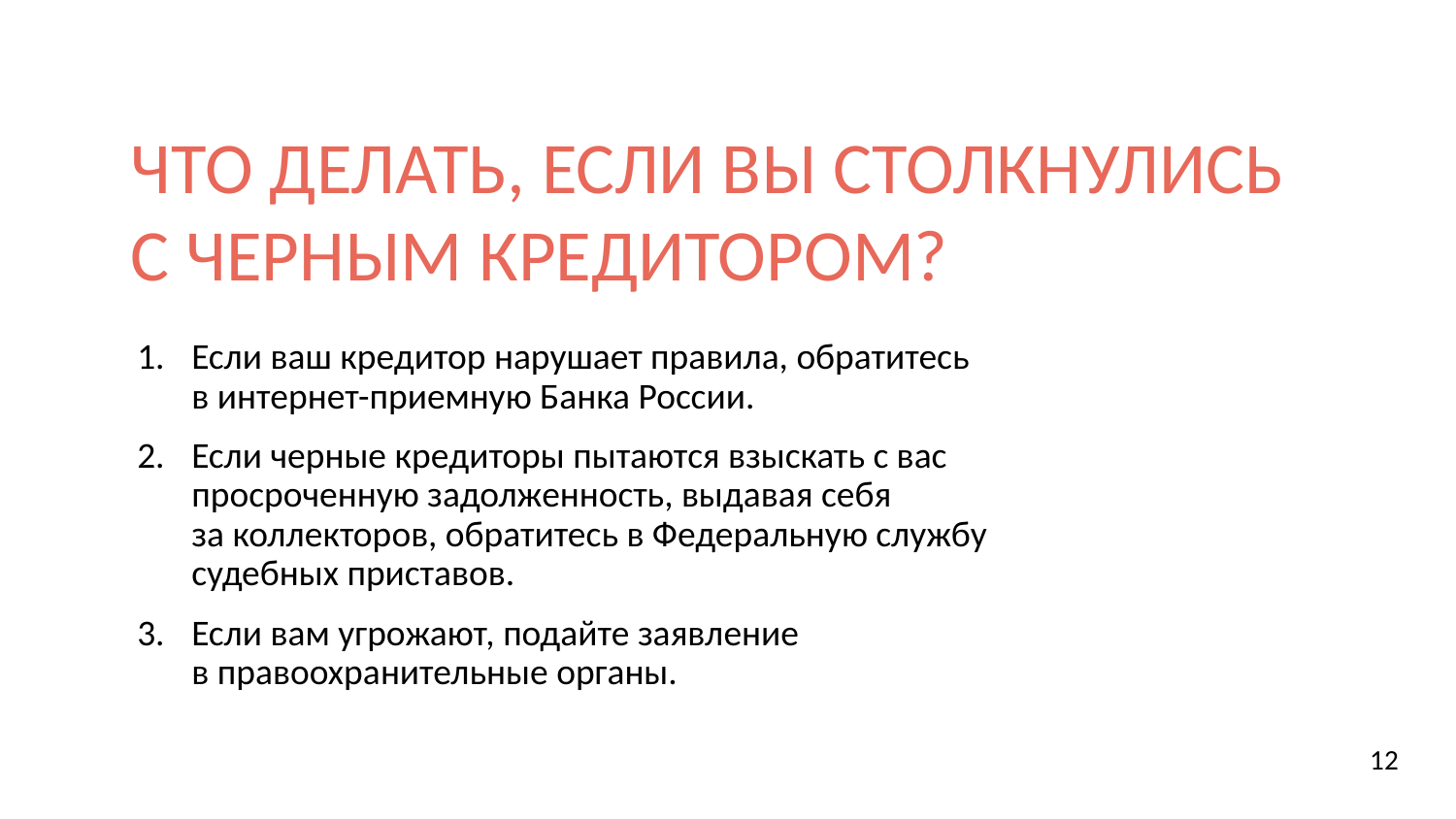

# ЧТО ДЕЛАТЬ, ЕСЛИ ВЫ СТОЛКНУЛИСЬ С ЧЕРНЫМ КРЕДИТОРОМ?
Если ваш кредитор нарушает правила, обратитесь
в интернет-приемную Банка России.
Если черные кредиторы пытаются взыскать с вас просроченную задолженность, выдавая себя
за коллекторов, обратитесь в Федеральную службу судебных приставов.
Если вам угрожают, подайте заявление
в правоохранительные органы.

12